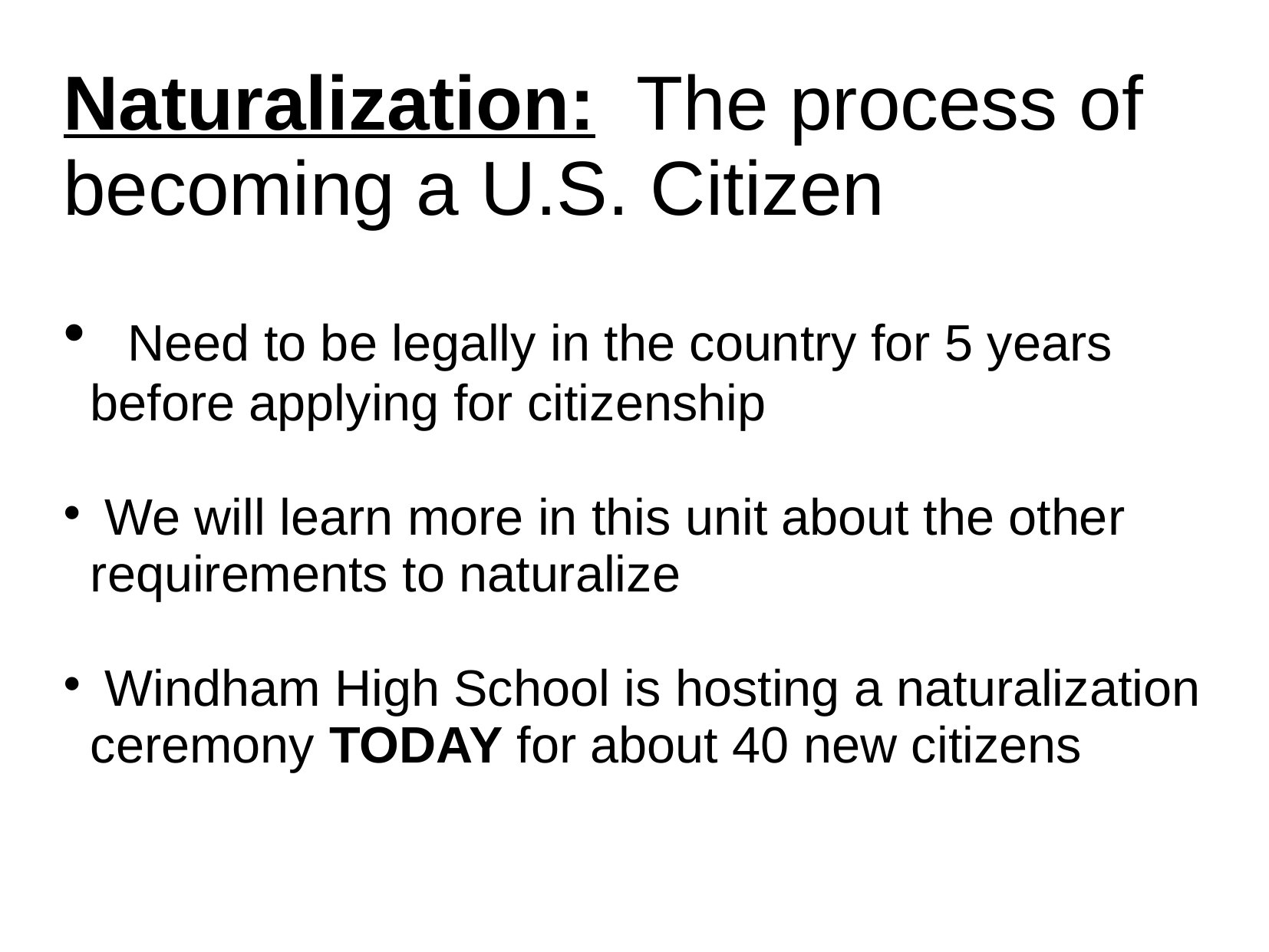

Naturalization:  The process of becoming a U.S. Citizen

  Need to be legally in the country for 5 years before applying for citizenship

 We will learn more in this unit about the other requirements to naturalize

 Windham High School is hosting a naturalization ceremony TODAY for about 40 new citizens